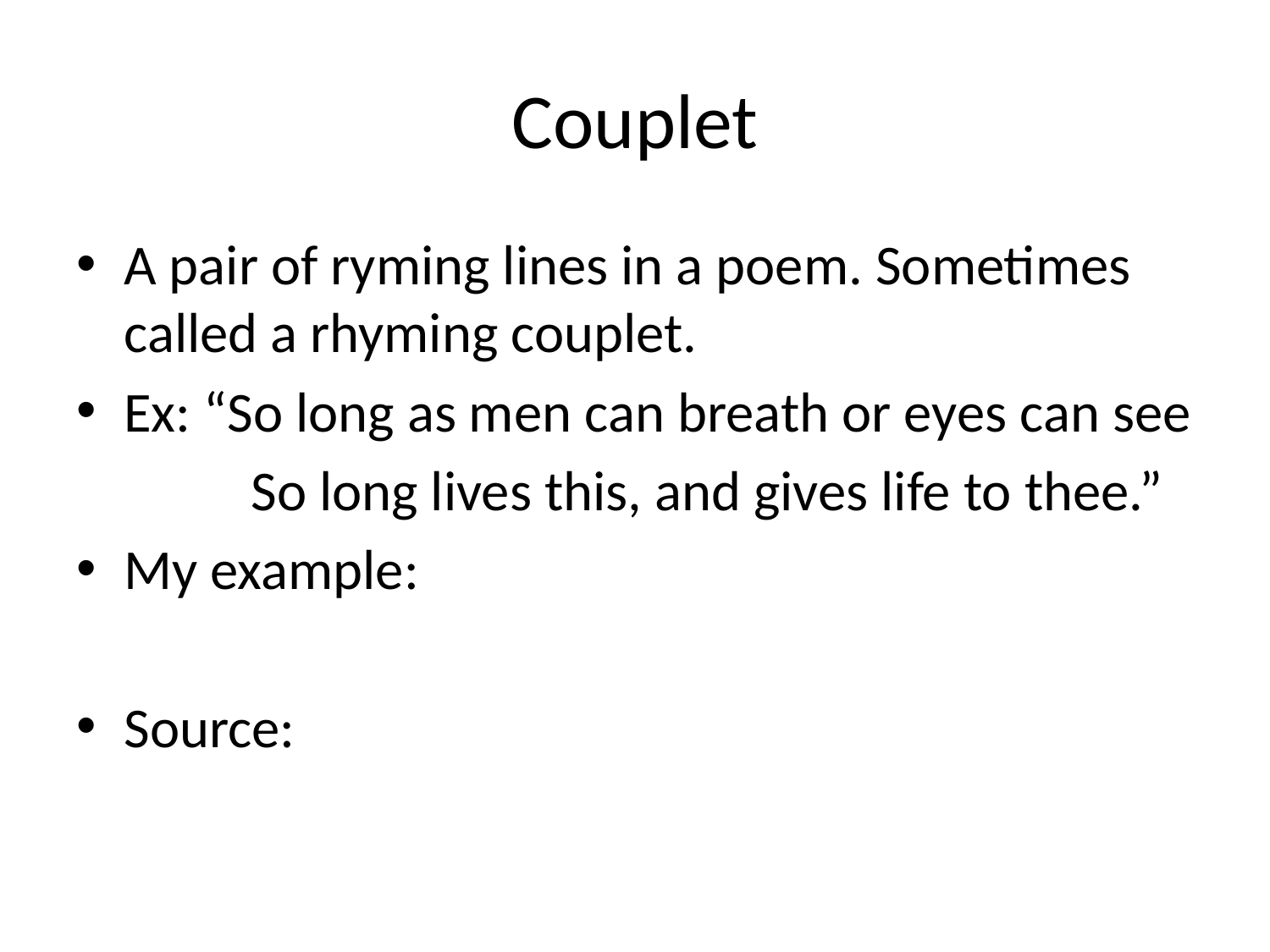

# Couplet
A pair of ryming lines in a poem. Sometimes called a rhyming couplet.
Ex: “So long as men can breath or eyes can see
		So long lives this, and gives life to thee.”
My example:

Source: